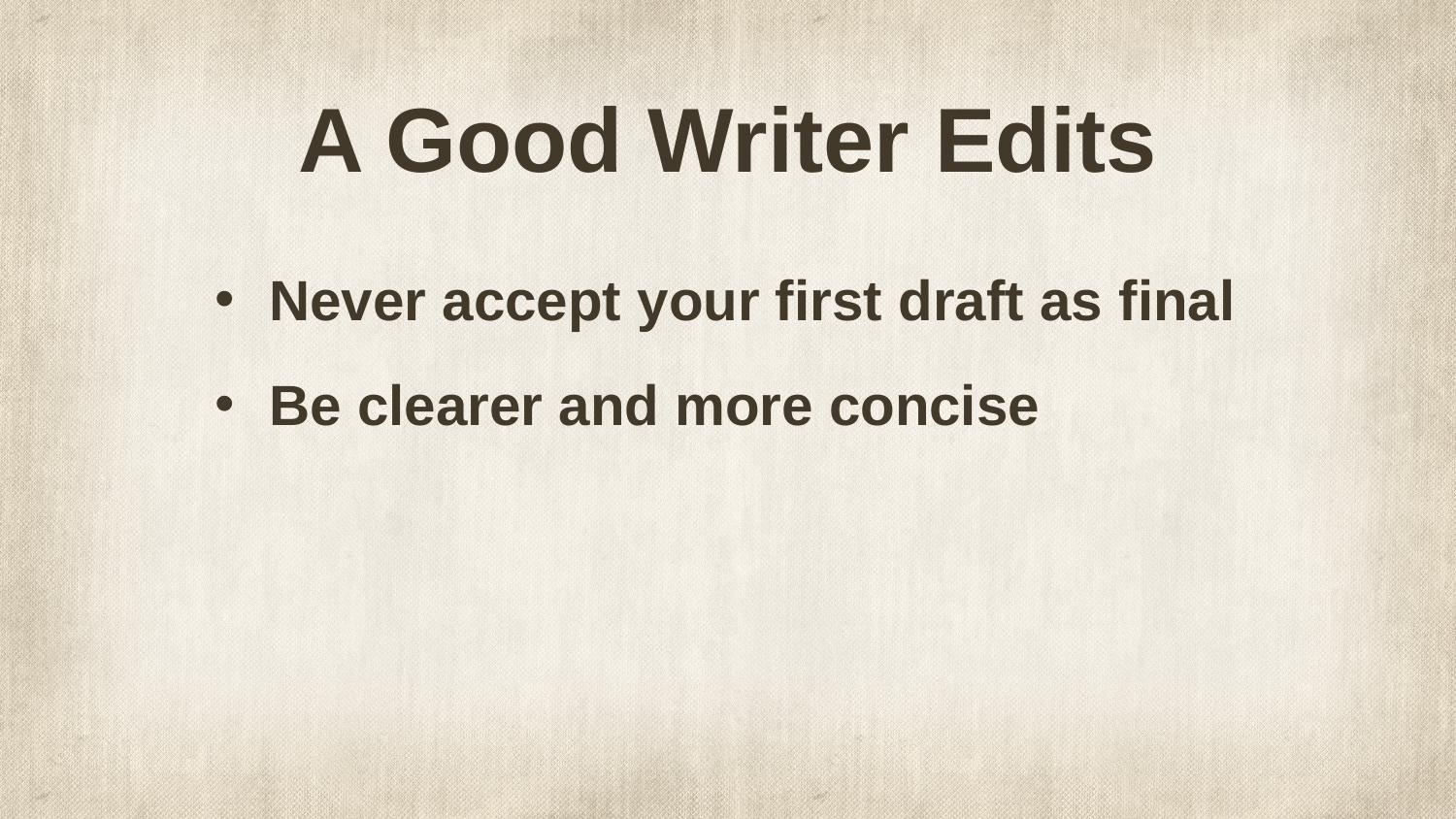

# A Good Writer Edits
Never accept your first draft as final
Be clearer and more concise